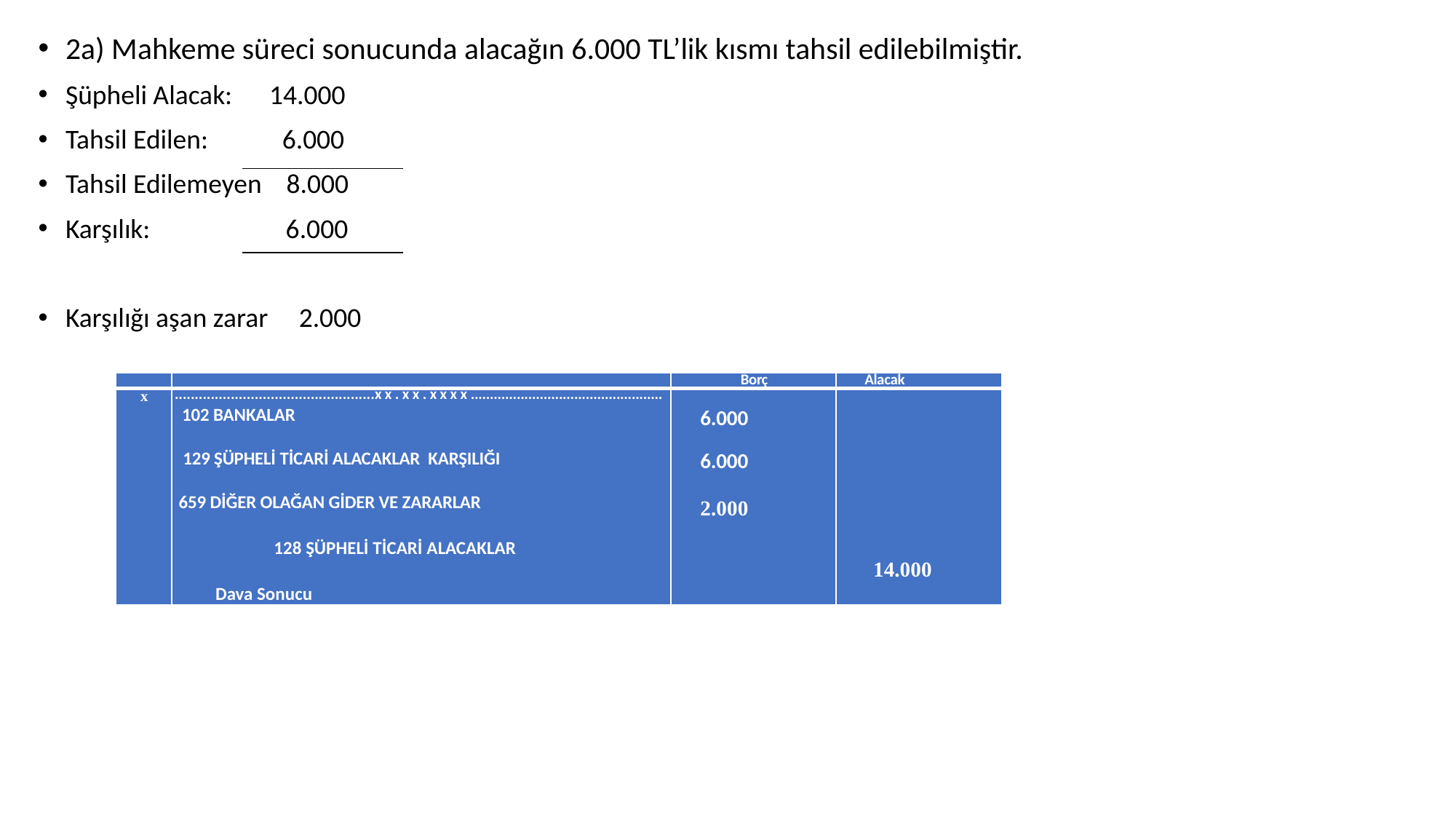

2a) Mahkeme süreci sonucunda alacağın 6.000 TL’lik kısmı tahsil edilebilmiştir.
Şüpheli Alacak:      14.000
Tahsil Edilen:            6.000
Tahsil Edilemeyen    8.000
Karşılık:                      6.000

Karşılığı aşan zarar     2.000
|  |  | Borç | Alacak |
| --- | --- | --- | --- |
| x | ..................................................xx.xx.xxxx.................................................. 102 BANKALAR 129 ŞÜPHELİ TİCARİ ALACAKLAR KARŞILIĞI 659 DİĞER OLAĞAN GİDER VE ZARARLAR   128 ŞÜPHELİ TİCARİ ALACAKLAR Dava Sonucu | 6.000 6.000 2.000 | 14.000 |